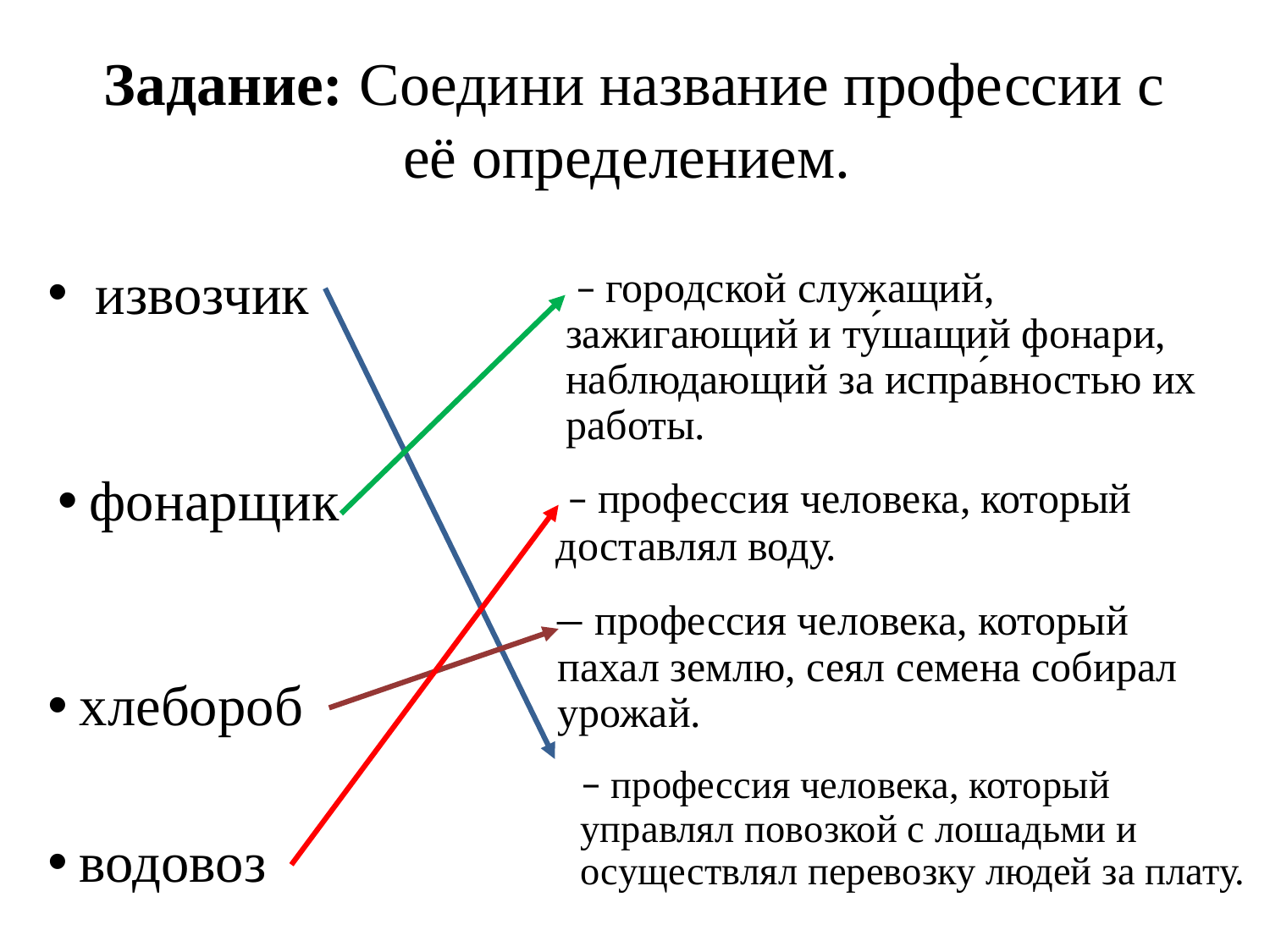

# Задание: Соедини название профессии с её определением.
извозчик
 – городской служащий, зажигающий и ту́шащий фонари, наблюдающий за испра́вностью их работы.
 – профессия человека, который доставлял воду.
фонарщик
– профессия человека, который пахал землю, сеял семена собирал урожай.
хлебороб
– профессия человека, который управлял повозкой с лошадьми и осуществлял перевозку людей за плату.
водовоз